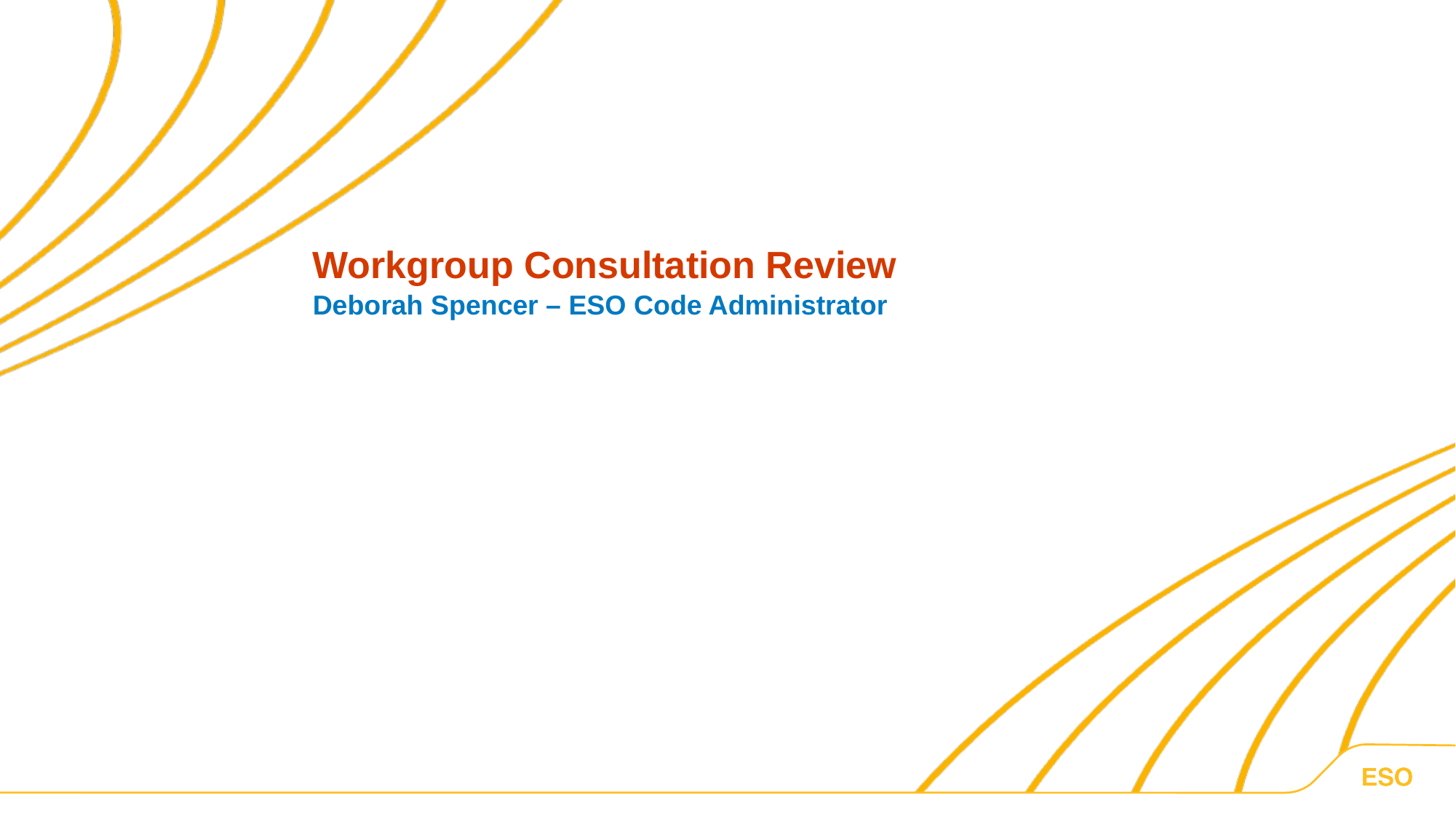

Workgroup Consultation Review
Deborah Spencer – ESO Code Administrator